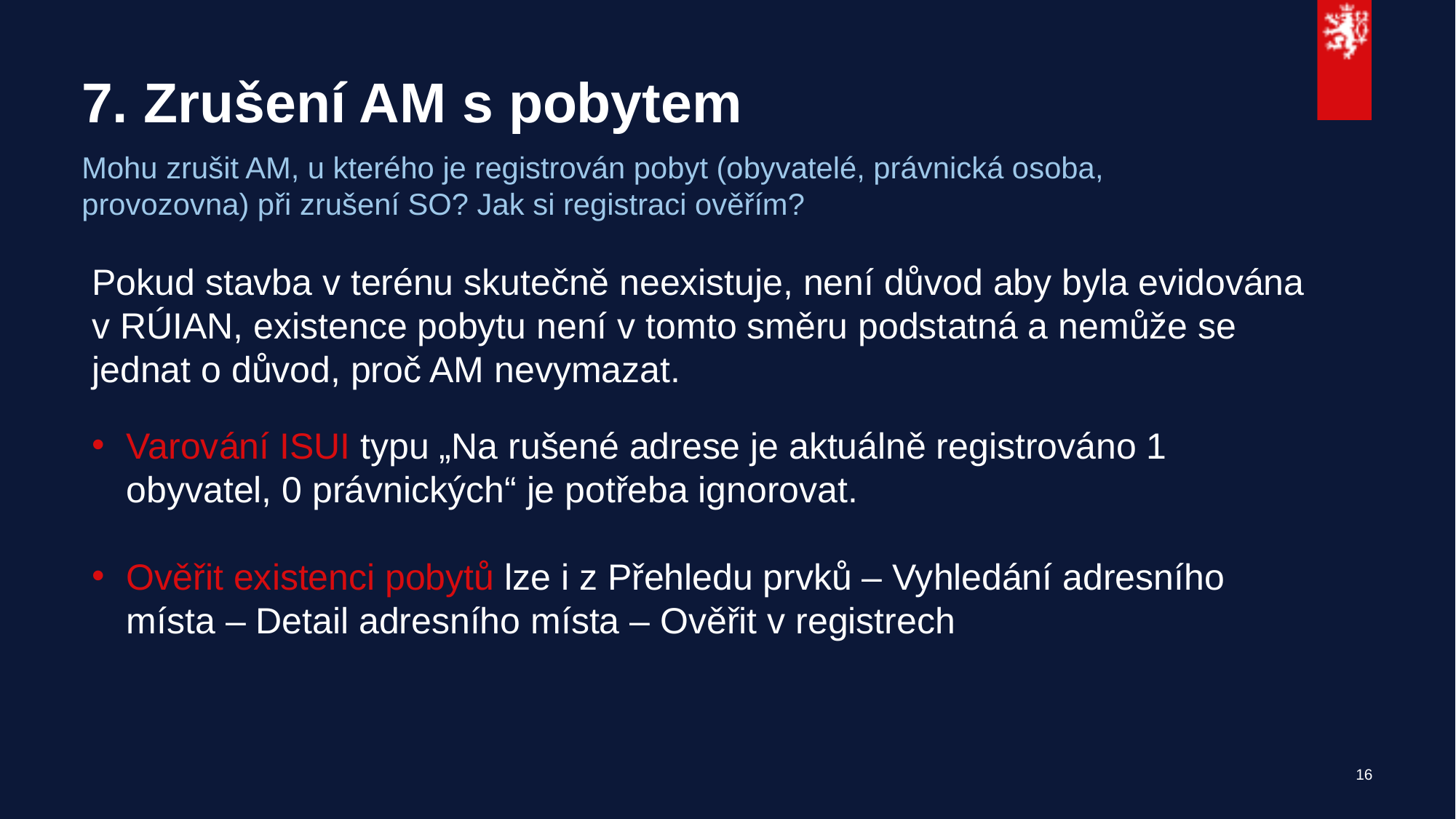

# 7. Zrušení AM s pobytem
Mohu zrušit AM, u kterého je registrován pobyt (obyvatelé, právnická osoba, provozovna) při zrušení SO? Jak si registraci ověřím?

Pokud stavba v terénu skutečně neexistuje, není důvod aby byla evidována v RÚIAN, existence pobytu není v tomto směru podstatná a nemůže se jednat o důvod, proč AM nevymazat.

Varování ISUI typu „Na rušené adrese je aktuálně registrováno 1 obyvatel, 0 právnických“ je potřeba ignorovat.

Ověřit existenci pobytů lze i z Přehledu prvků – Vyhledání adresního místa – Detail adresního místa – Ověřit v registrech
16